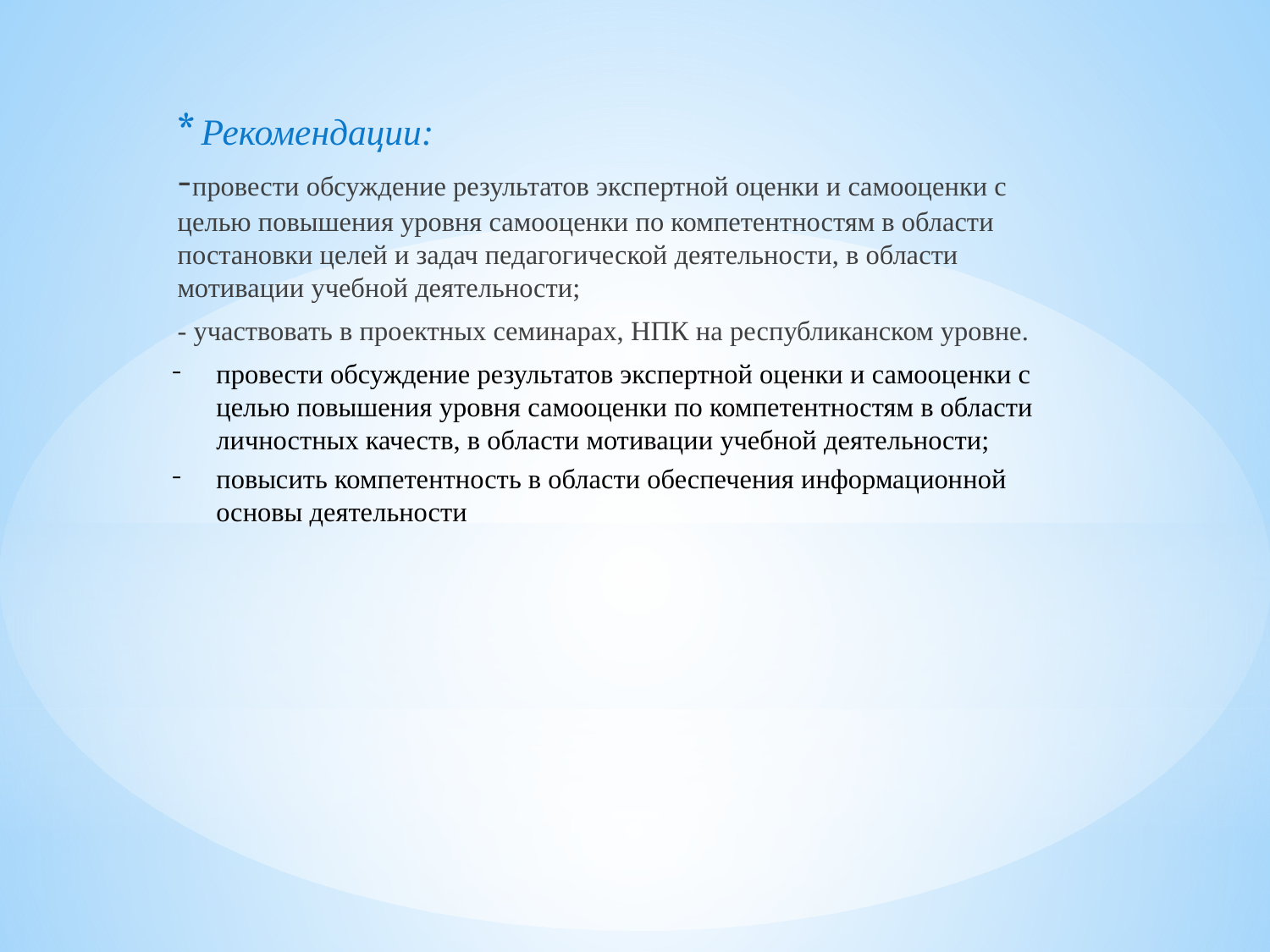

Рекомендации:
-провести обсуждение результатов экспертной оценки и самооценки с целью повышения уровня самооценки по компетентностям в области постановки целей и задач педагогической деятельности, в области мотивации учебной деятельности;
- участвовать в проектных семинарах, НПК на республиканском уровне.
провести обсуждение результатов экспертной оценки и самооценки с целью повышения уровня самооценки по компетентностям в области личностных качеств, в области мотивации учебной деятельности;
повысить компетентность в области обеспечения информационной основы деятельности

#